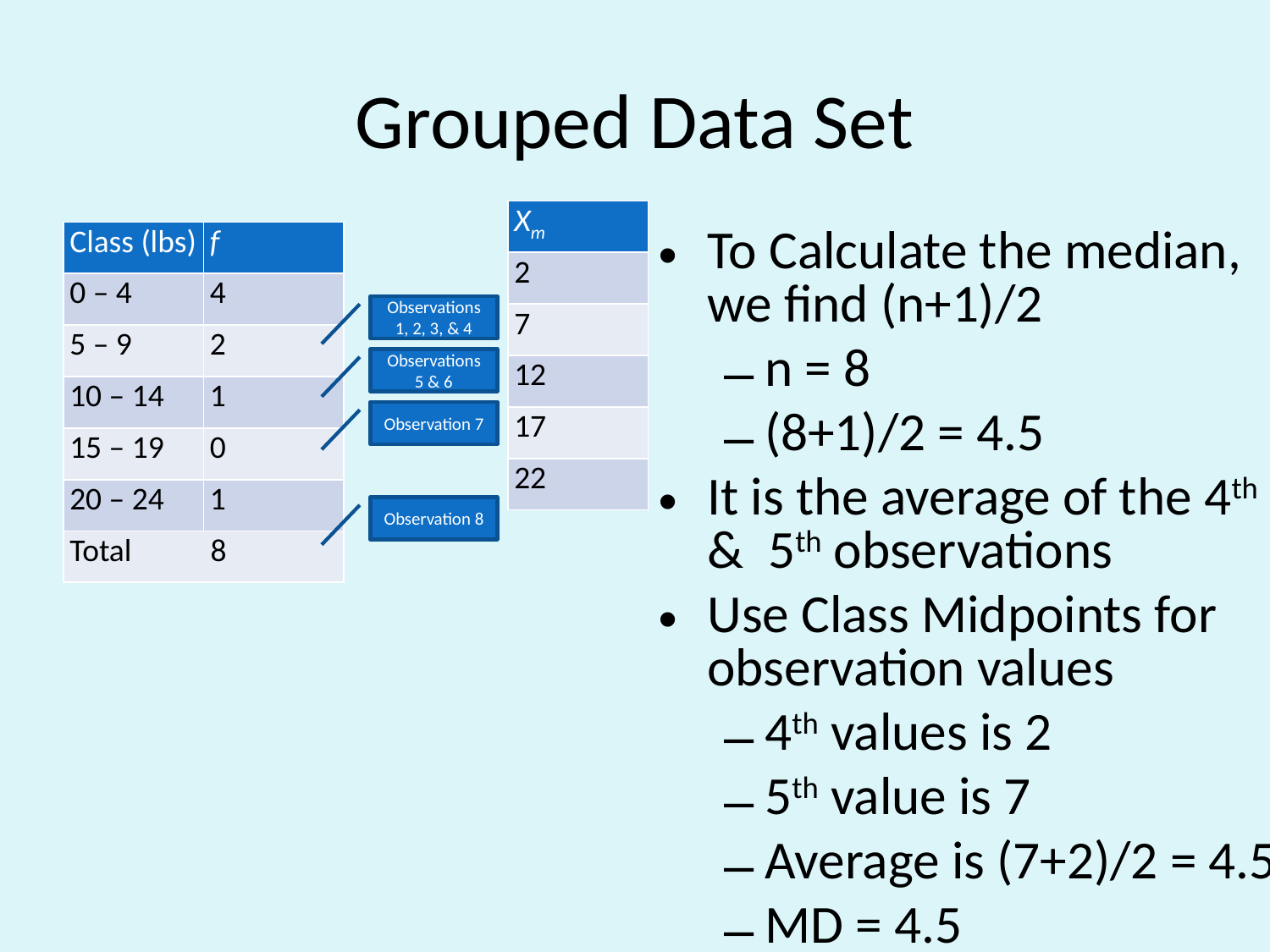

# Grouped Data Set
| Xm |
| --- |
| 2 |
| 7 |
| 12 |
| 17 |
| 22 |
| Class (lbs) | f |
| --- | --- |
| 0 – 4 | 4 |
| 5 – 9 | 2 |
| 10 – 14 | 1 |
| 15 – 19 | 0 |
| 20 – 24 | 1 |
| Total 8 |  |
To Calculate the median, we find (n+1)/2
n = 8
(8+1)/2 = 4.5
It is the average of the 4th &  5th observations
Use Class Midpoints for observation values
4th values is 2
5th value is 7
Average is (7+2)/2 = 4.5
MD = 4.5
Observations 1, 2, 3, & 4
Observations 5 & 6
Observation 7
Observation 8